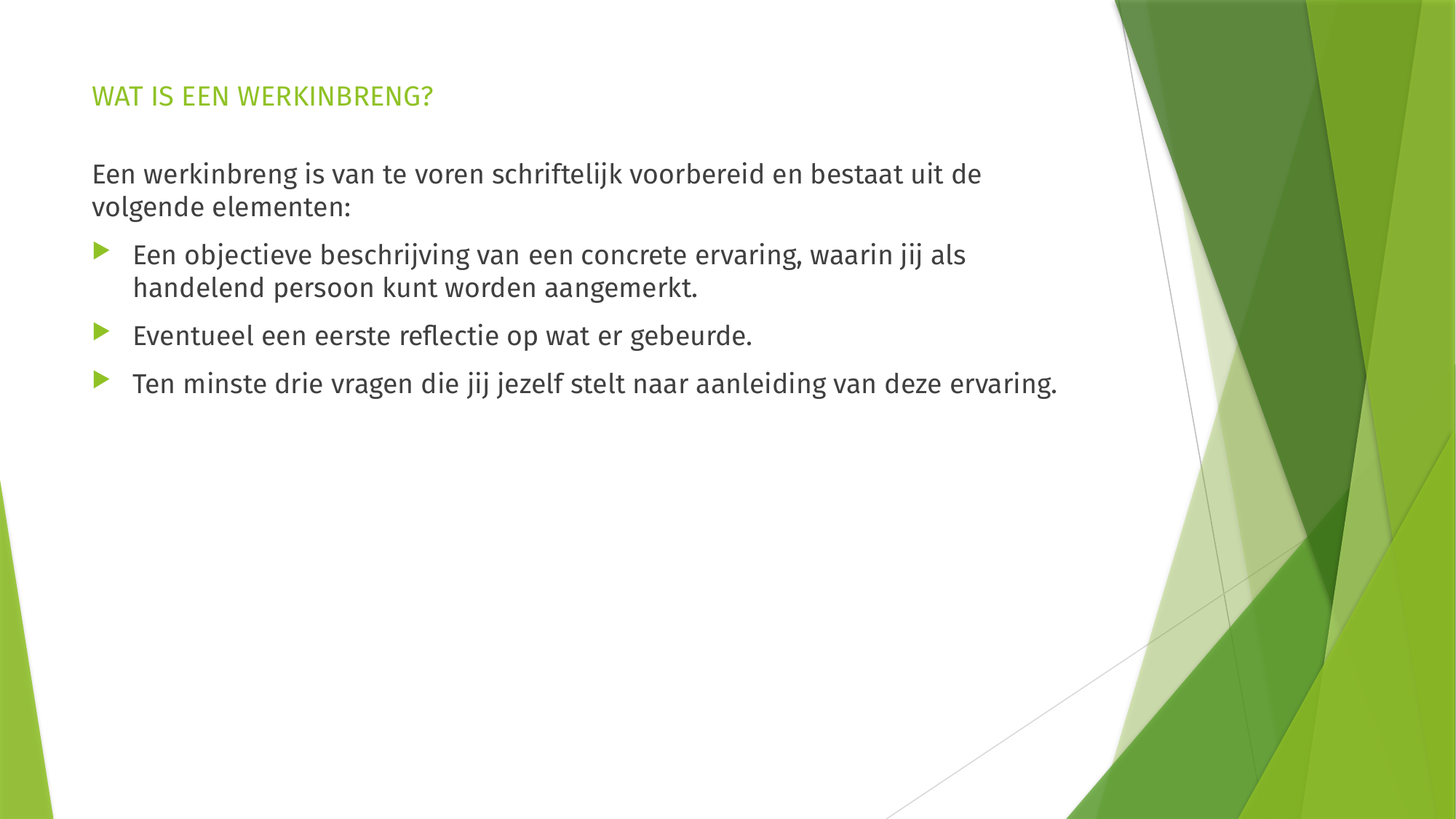

# WAT IS EEN WERKINBRENG?
Een werkinbreng is van te voren schriftelijk voorbereid en bestaat uit de volgende elementen:
Een objectieve beschrijving van een concrete ervaring, waarin jij als handelend persoon kunt worden aangemerkt.
Eventueel een eerste reflectie op wat er gebeurde.
Ten minste drie vragen die jij jezelf stelt naar aanleiding van deze ervaring.